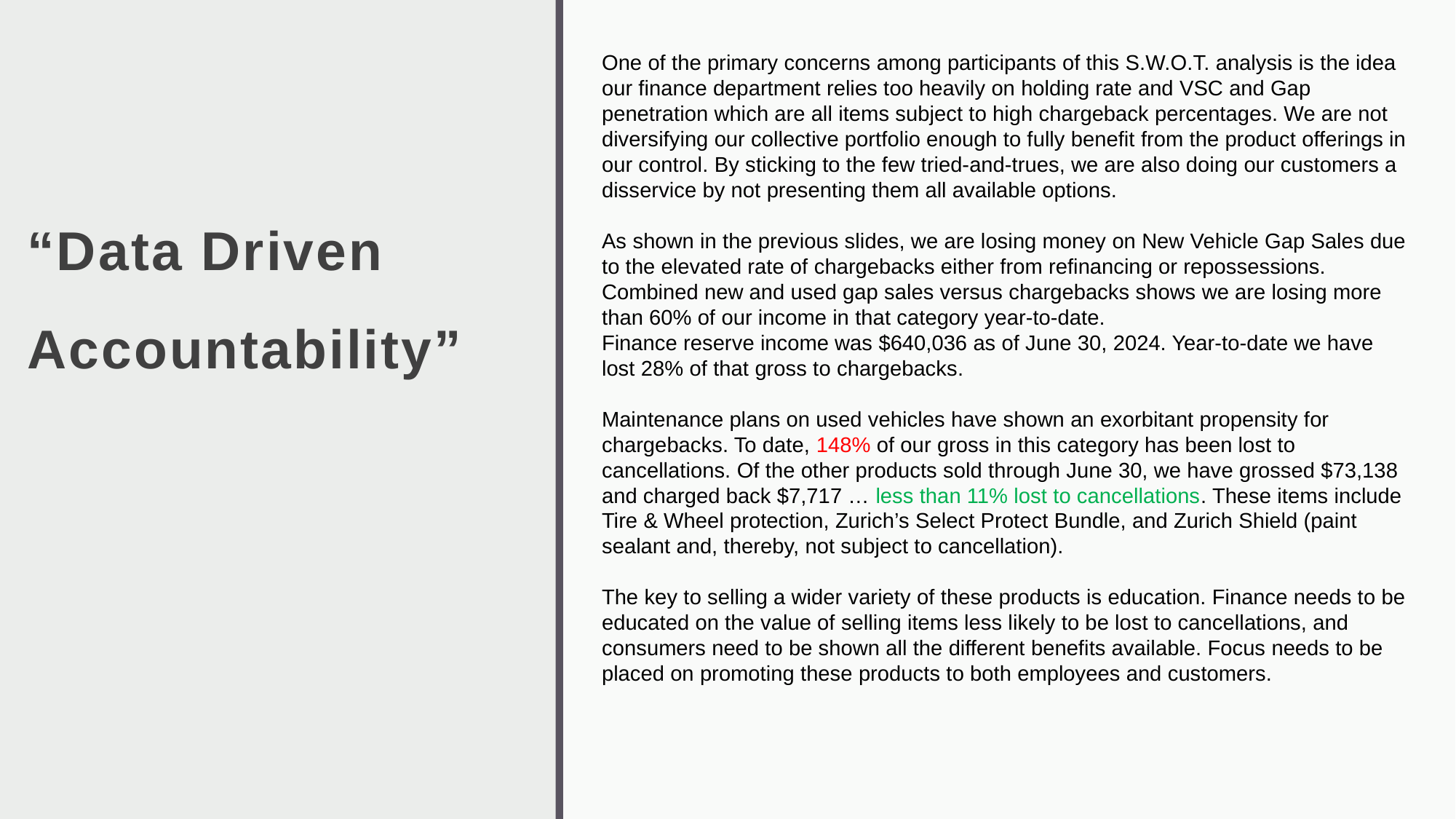

# “Data Driven Accountability”
One of the primary concerns among participants of this S.W.O.T. analysis is the idea our finance department relies too heavily on holding rate and VSC and Gap penetration which are all items subject to high chargeback percentages. We are not diversifying our collective portfolio enough to fully benefit from the product offerings in our control. By sticking to the few tried-and-trues, we are also doing our customers a disservice by not presenting them all available options.

As shown in the previous slides, we are losing money on New Vehicle Gap Sales due to the elevated rate of chargebacks either from refinancing or repossessions. Combined new and used gap sales versus chargebacks shows we are losing more than 60% of our income in that category year-to-date.
Finance reserve income was $640,036 as of June 30, 2024. Year-to-date we have lost 28% of that gross to chargebacks.

Maintenance plans on used vehicles have shown an exorbitant propensity for chargebacks. To date, 148% of our gross in this category has been lost to cancellations. Of the other products sold through June 30, we have grossed $73,138 and charged back $7,717 … less than 11% lost to cancellations. These items include Tire & Wheel protection, Zurich’s Select Protect Bundle, and Zurich Shield (paint sealant and, thereby, not subject to cancellation).

The key to selling a wider variety of these products is education. Finance needs to be educated on the value of selling items less likely to be lost to cancellations, and consumers need to be shown all the different benefits available. Focus needs to be placed on promoting these products to both employees and customers.